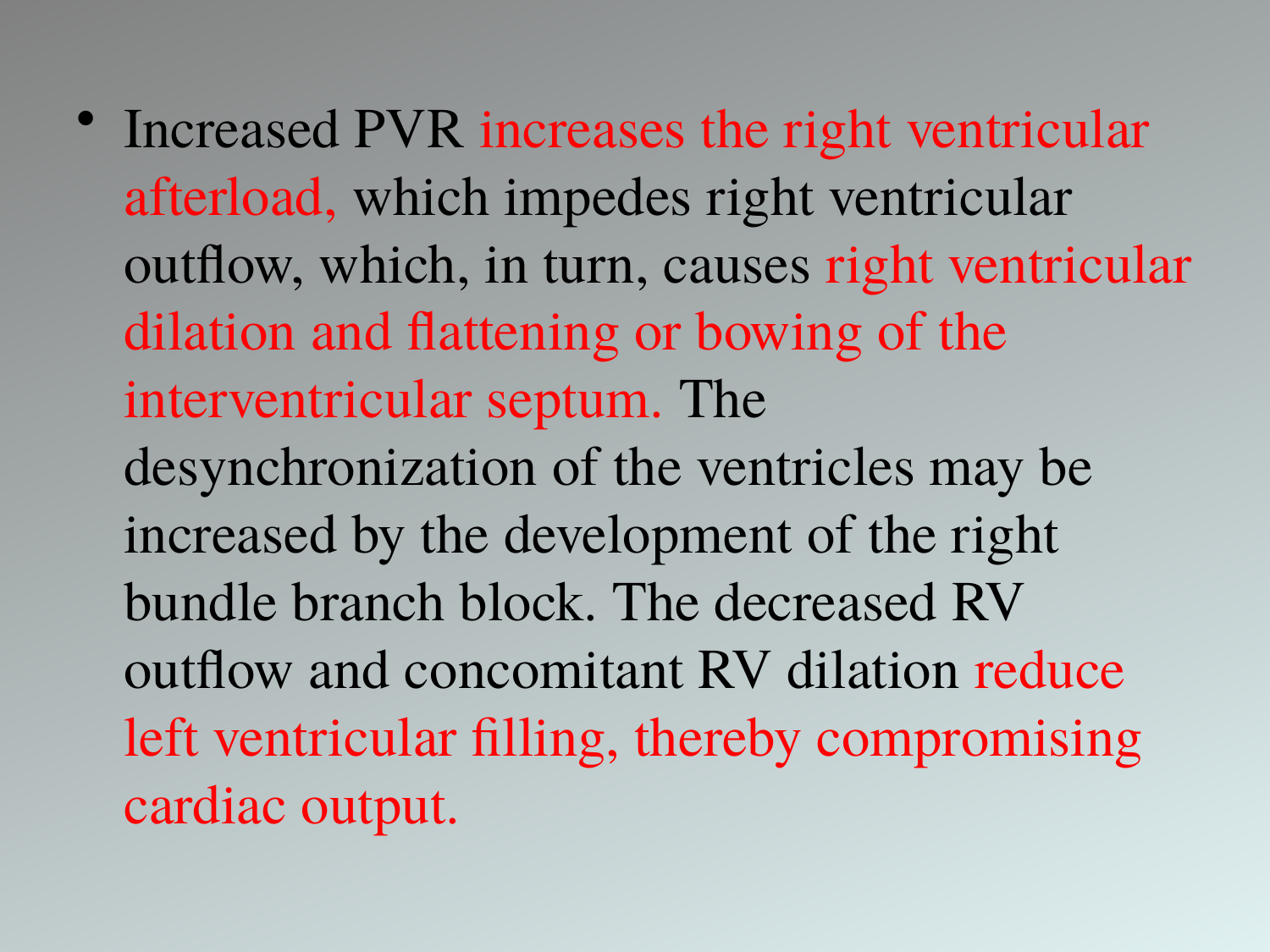

Increased PVR increases the right ventricular afterload, which impedes right ventricular outflow, which, in turn, causes right ventricular dilation and flattening or bowing of the interventricular septum. The desynchronization of the ventricles may be increased by the development of the right bundle branch block. The decreased RV outflow and concomitant RV dilation reduce left ventricular filling, thereby compromising cardiac output.